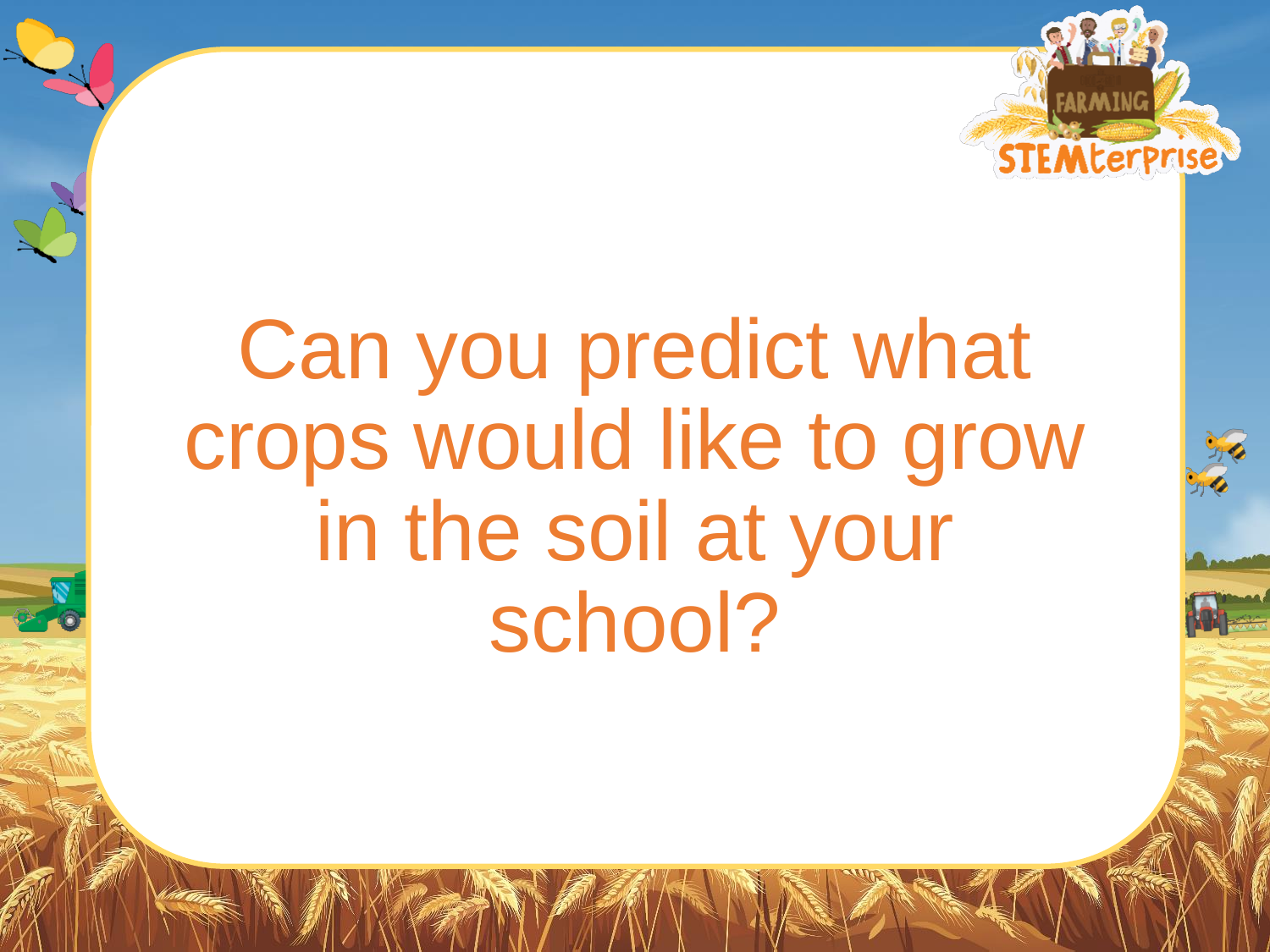

Can you predict what crops would like to grow in the soil at your school?